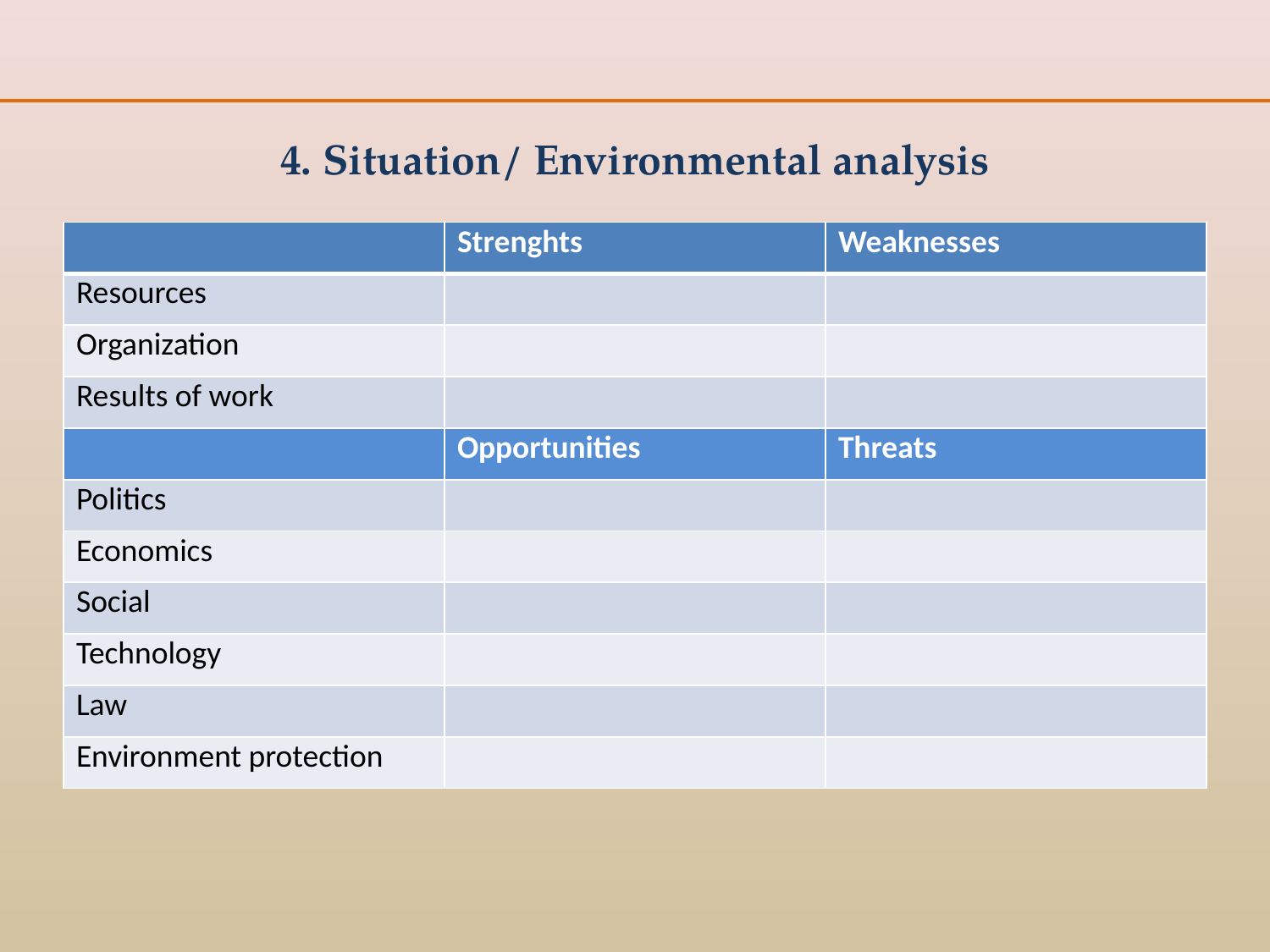

# 4. Situation/ Environmental analysis
|  | Strenghts | Weaknesses |
| --- | --- | --- |
| Resources |  |  |
| Organization |  |  |
| Results of work |  |  |
|  | Opportunities | Threats |
| Politics |  |  |
| Economics |  |  |
| Social |  |  |
| Technology |  |  |
| Law |  |  |
| Environment protection |  |  |